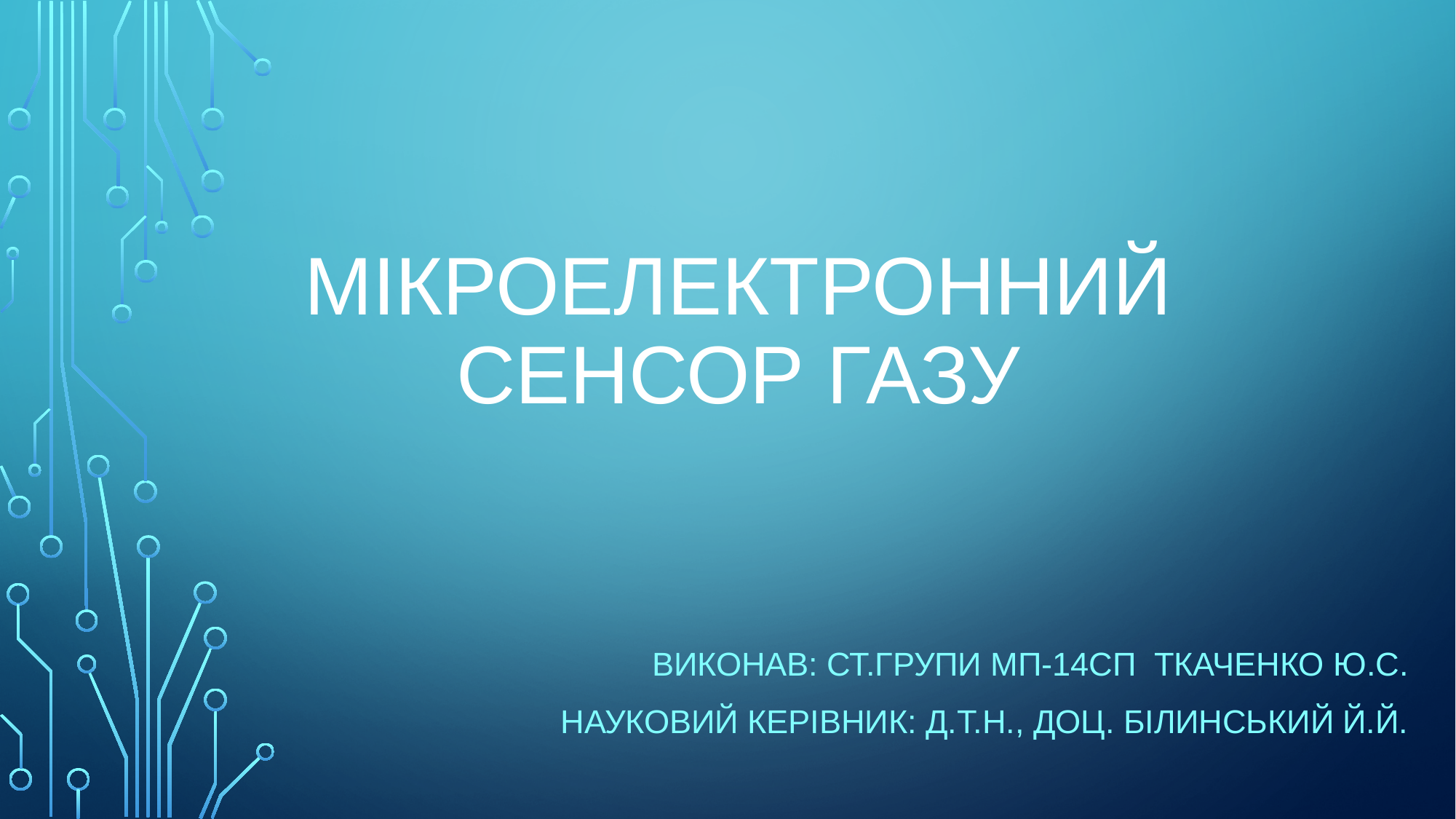

# Мікроелектронний сенсор газу

Виконав: ст.групи мп-14сп  Ткаченко ю.с.
Науковий керівник: д.т.н., доц. білинський й.й.